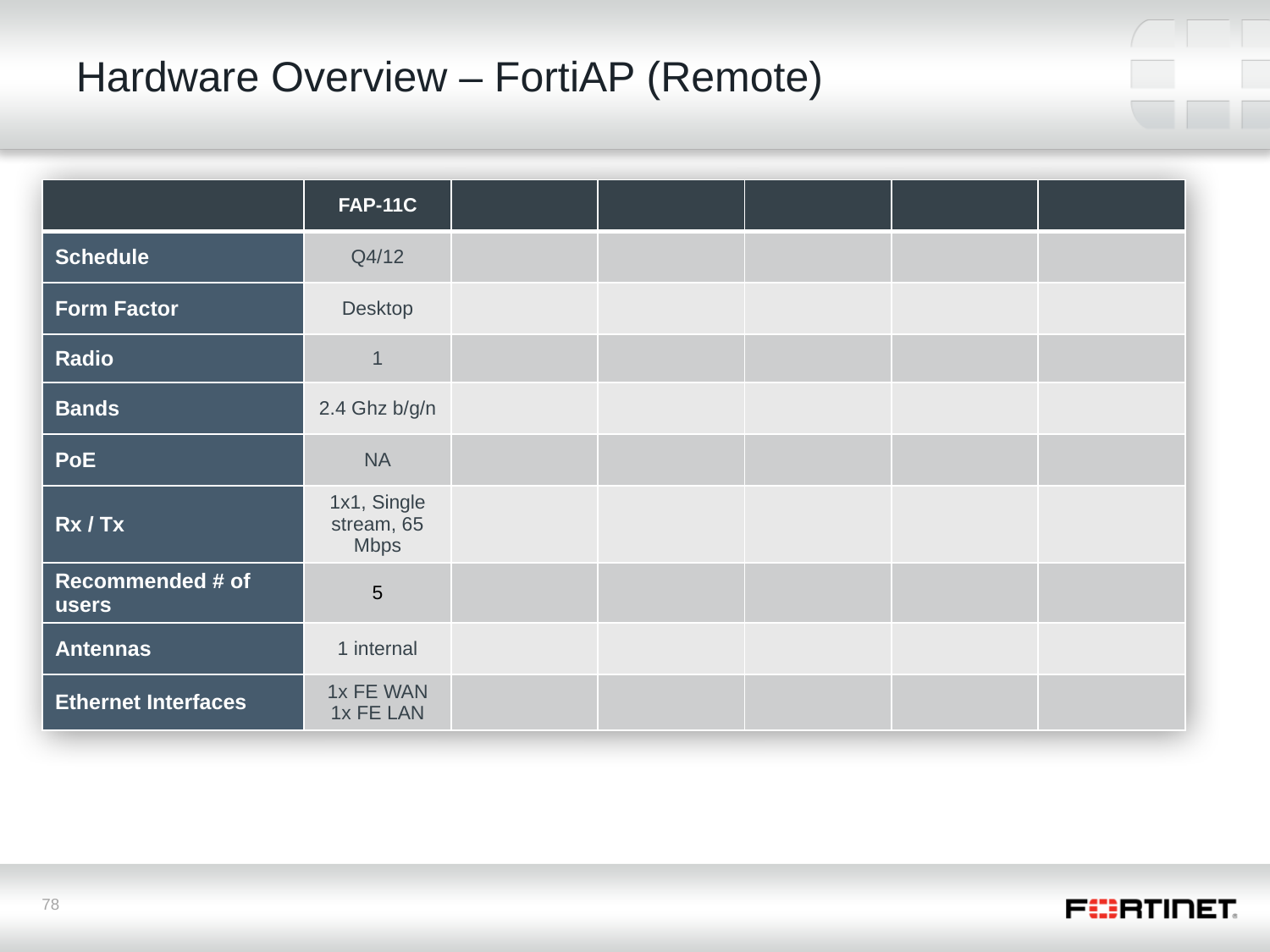

# Hardware Overview – FortiAP (Remote)
|  | FAP-11C |  |  |  |  |  |
| --- | --- | --- | --- | --- | --- | --- |
| Schedule | Q4/12 |  |  |  |  |  |
| Form Factor | Desktop |  |  |  |  |  |
| Radio | 1 |  |  |  |  |  |
| Bands | 2.4 Ghz b/g/n |  |  |  |  |  |
| PoE | NA |  |  |  |  |  |
| Rx / Tx | 1x1, Single stream, 65 Mbps |  |  |  |  |  |
| Recommended # of users | 5 |  |  |  |  |  |
| Antennas | 1 internal |  |  |  |  |  |
| Ethernet Interfaces | 1x FE WAN 1x FE LAN |  |  |  |  |  |